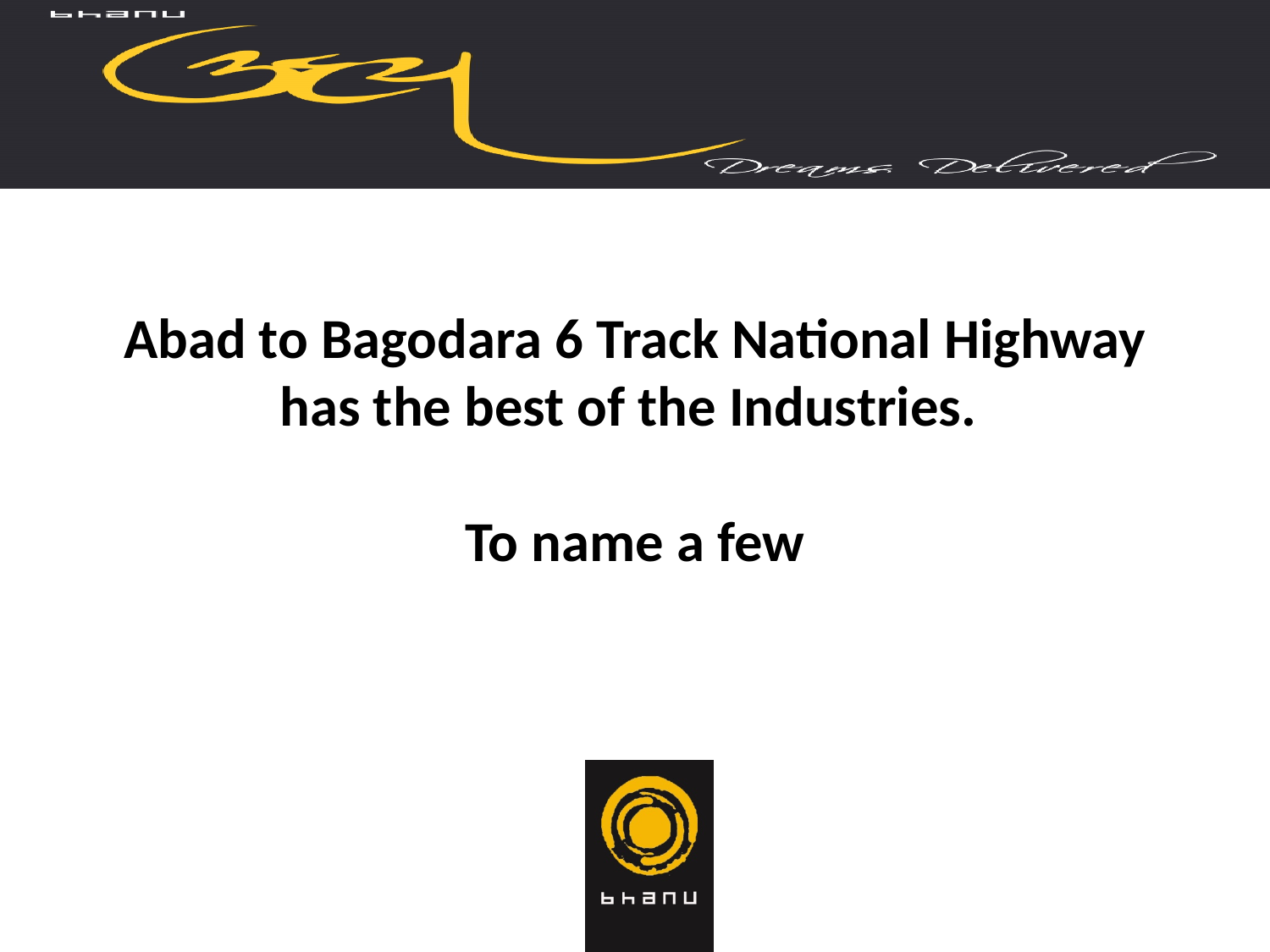

# Abad to Bagodara 6 Track National Highway has the best of the Industries. To name a few